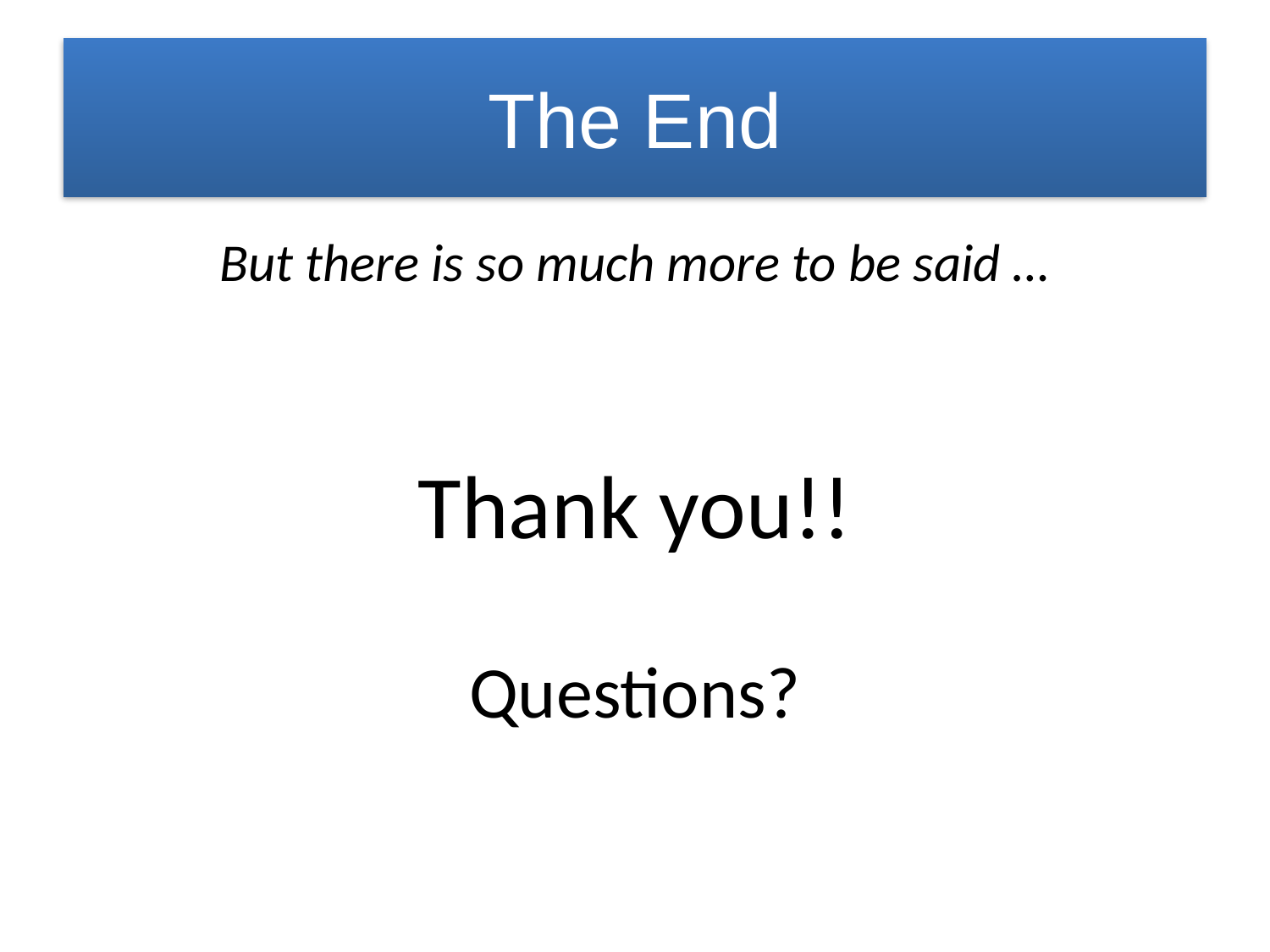

# The End
But there is so much more to be said …

Thank you!!

Questions?